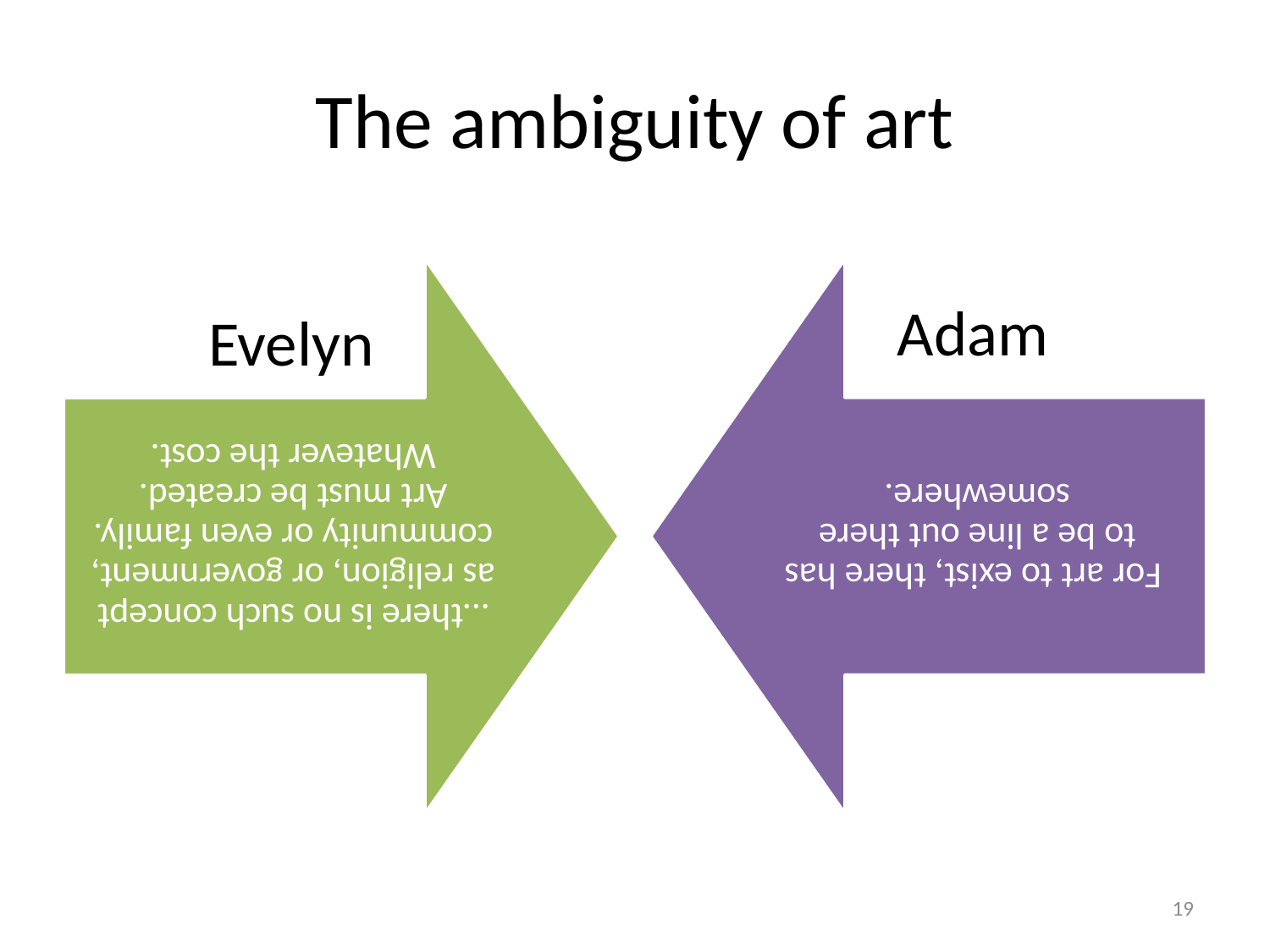

# The ambiguity of art
…there is no such concept as religion, or government, community or even family. Art must be created. Whatever the cost.
 For art to exist, there has to be a line out there somewhere.
Adam
Evelyn
19